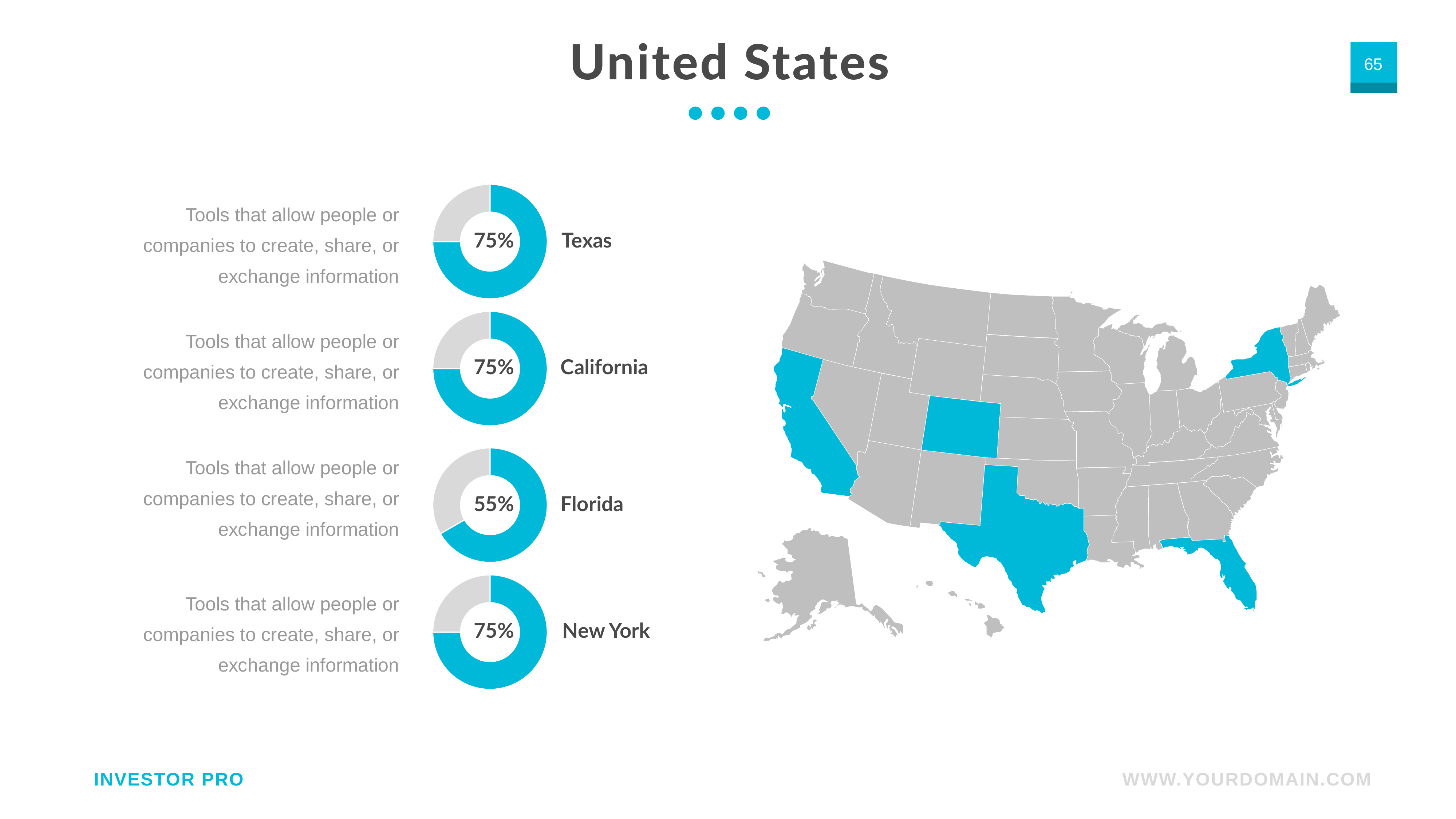

United States

### Chart

| Category | Sales |
|---|---|
| 1st Qtr | 75.0 |
| 2nd Qtr | 25.0 |
Tools that allow people or companies to create, share, or exchange information

Texas
75%

### Chart

| Category | Sales |
|---|---|
| 1st Qtr | 75.0 |
| 2nd Qtr | 25.0 |
Tools that allow people or companies to create, share, or exchange information

California
75%
Tools that allow people or companies to create, share, or exchange information

### Chart

| Category | Sales |
|---|---|
| 1st Qtr | 50.0 |
| 2nd Qtr | 25.0 |
Florida
55%

### Chart

| Category | Sales |
|---|---|
| 1st Qtr | 75.0 |
| 2nd Qtr | 25.0 |
Tools that allow people or companies to create, share, or exchange information

New York
75%